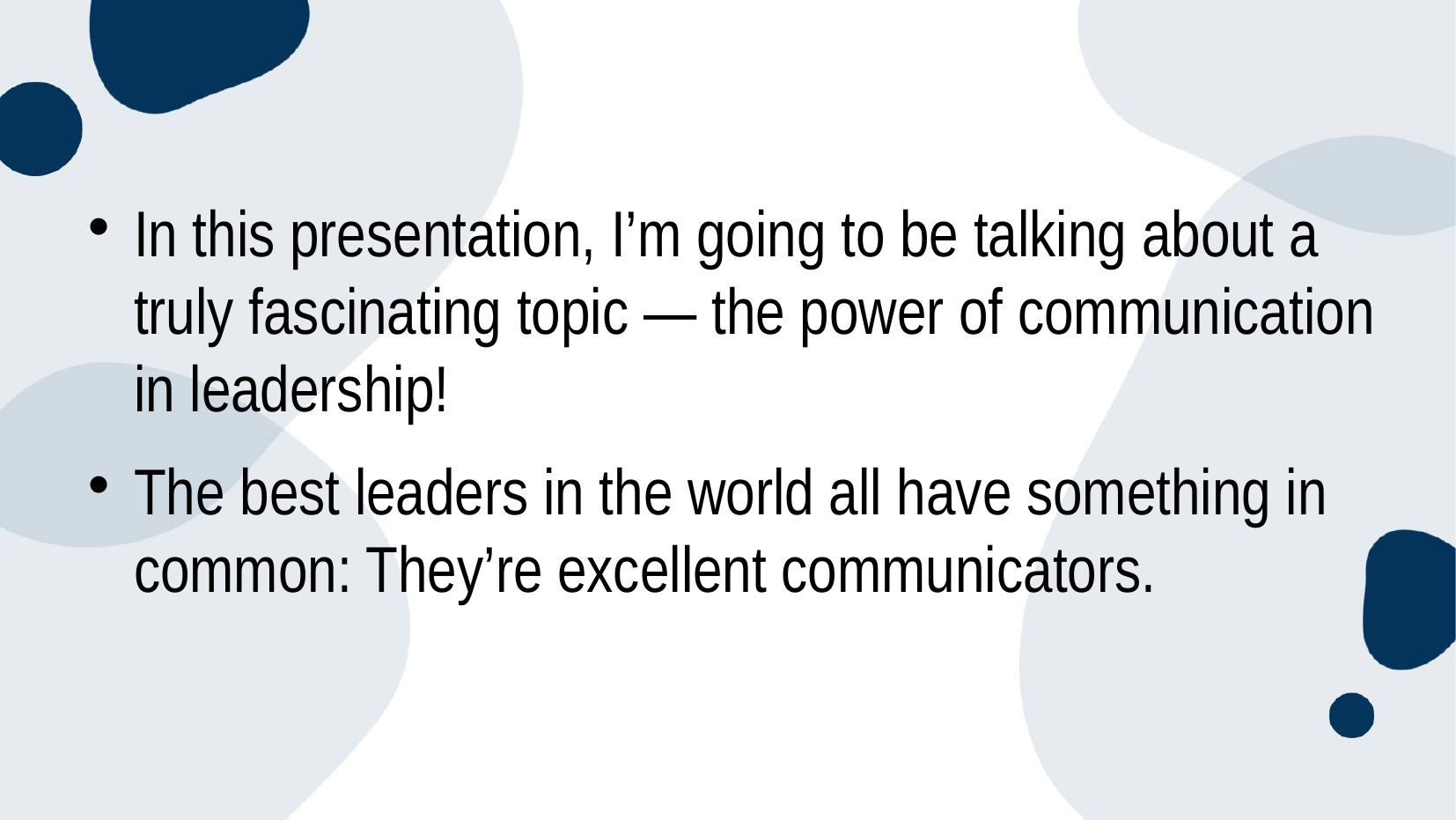

#
In this presentation, I’m going to be talking about a truly fascinating topic — the power of communication in leadership!
The best leaders in the world all have something in common: They’re excellent communicators.